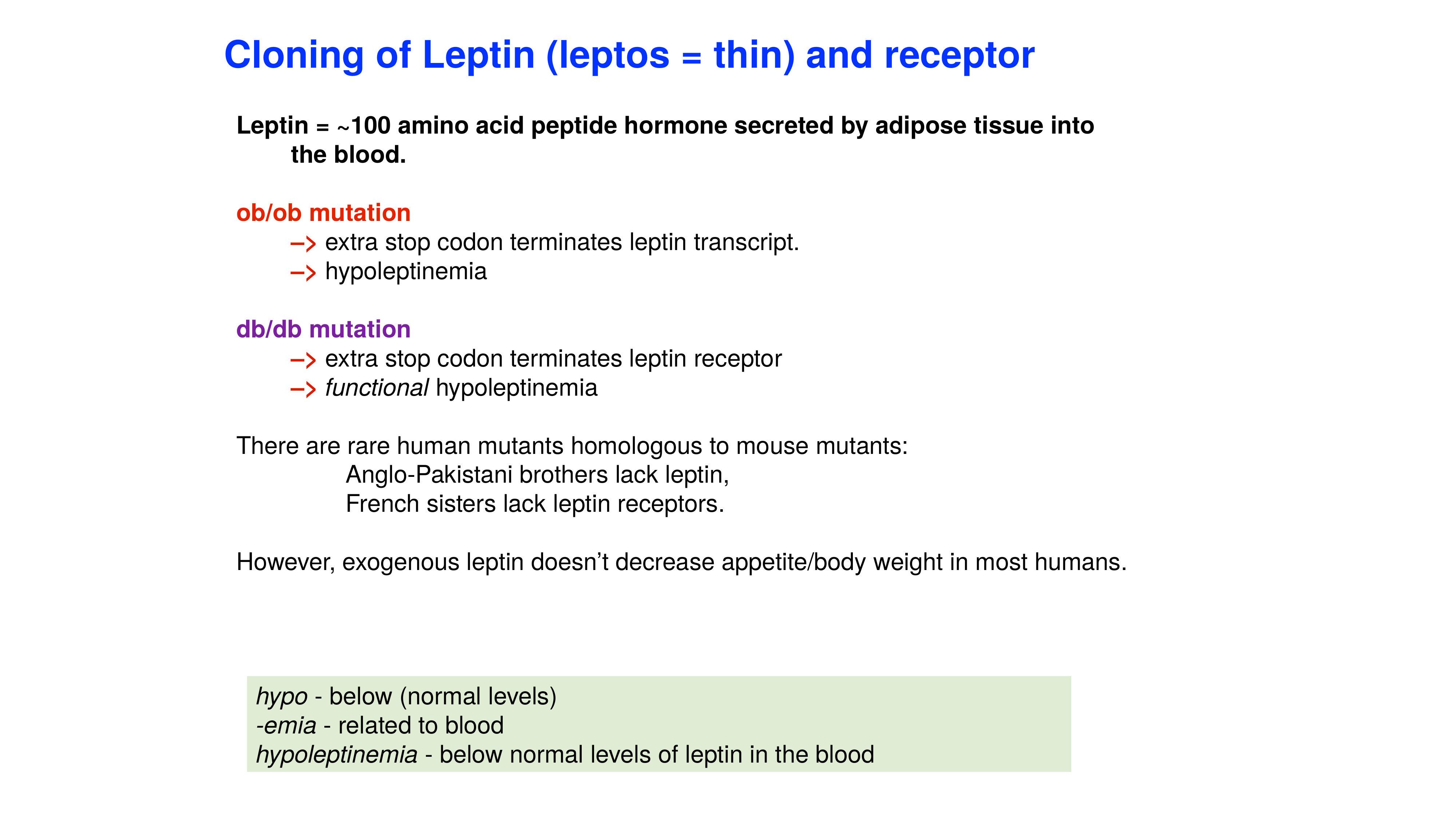

# Cloning of Leptin (leptos = thin) and receptor
Leptin = ~100 amino acid peptide hormone secreted by adipose tissue into the blood.

ob/ob mutation
	–> extra stop codon terminates leptin transcript.
	–> hypoleptinemia

db/db mutation
	–> extra stop codon terminates leptin receptor
	–> functional hypoleptinemia

There are rare human mutants homologous to mouse mutants:
	Anglo-Pakistani brothers lack leptin,
	French sisters lack leptin receptors.

However, exogenous leptin doesn’t decrease appetite/body weight in most humans.
hypo - below (normal levels)
-emia - related to blood
hypoleptinemia - below normal levels of leptin in the blood